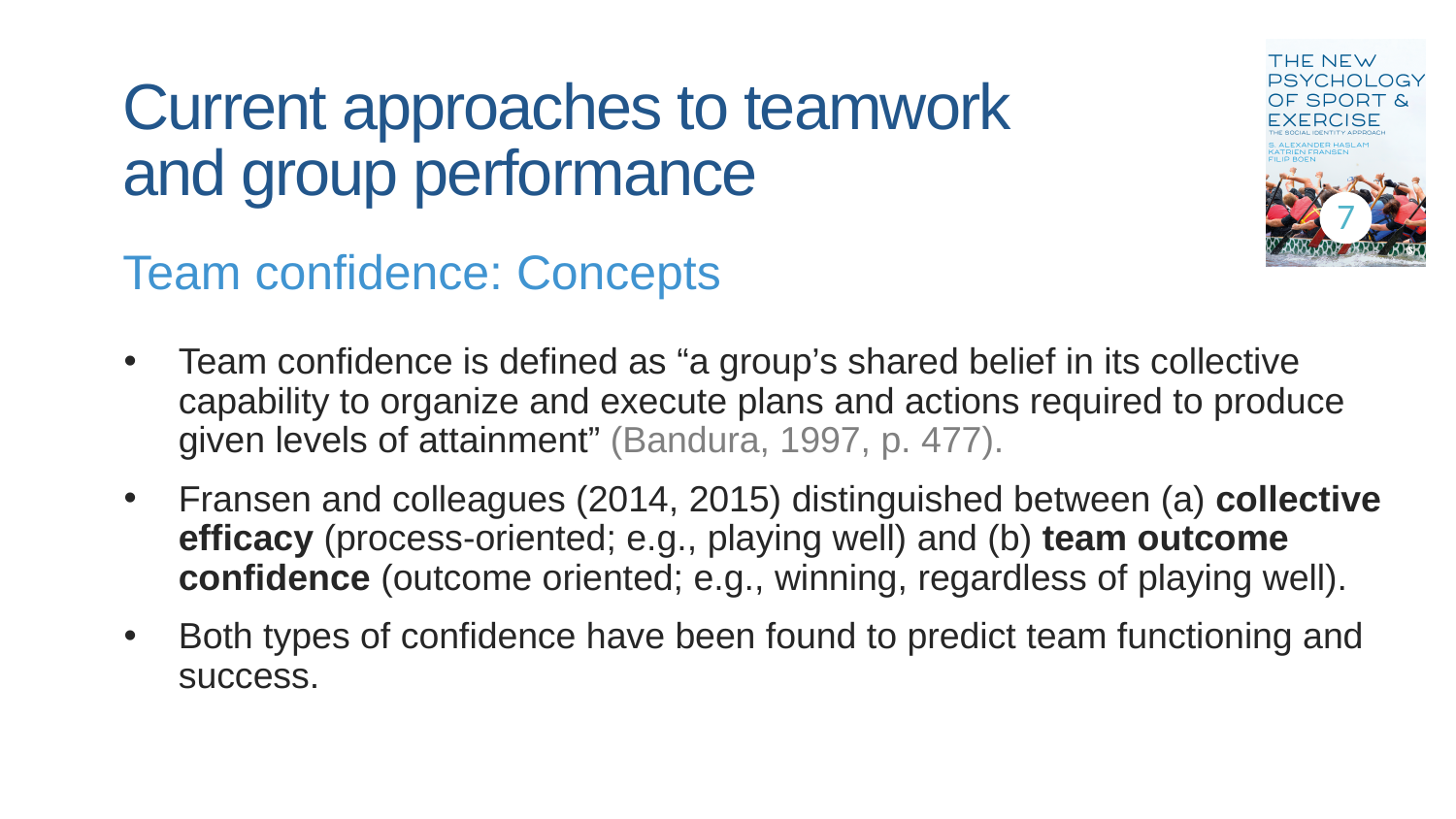

# Current approaches to teamwork and group performance
7
Team confidence: Concepts
Team confidence is defined as “a group’s shared belief in its collective capability to organize and execute plans and actions required to produce given levels of attainment” (Bandura, 1997, p. 477).
Fransen and colleagues (2014, 2015) distinguished between (a) collective efficacy (process-oriented; e.g., playing well) and (b) team outcome confidence (outcome oriented; e.g., winning, regardless of playing well).
Both types of confidence have been found to predict team functioning and success.